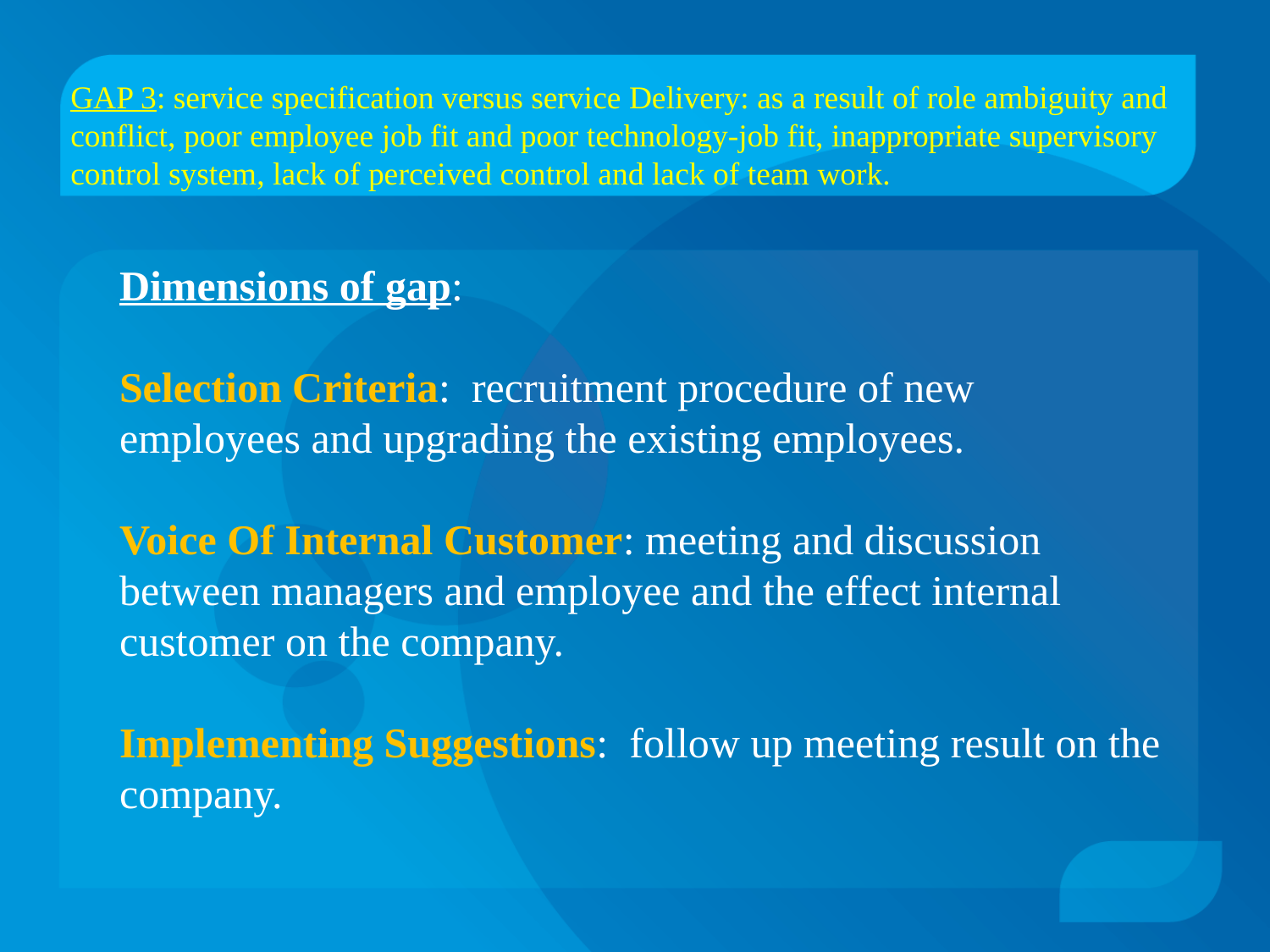

GAP 3: service specification versus service Delivery: as a result of role ambiguity and conflict, poor employee job fit and poor technology-job fit, inappropriate supervisory control system, lack of perceived control and lack of team work.

Dimensions of gap:

Selection Criteria:  recruitment procedure of new employees and upgrading the existing employees.

Voice Of Internal Customer: meeting and discussion between managers and employee and the effect internal customer on the company.

Implementing Suggestions:  follow up meeting result on the company.